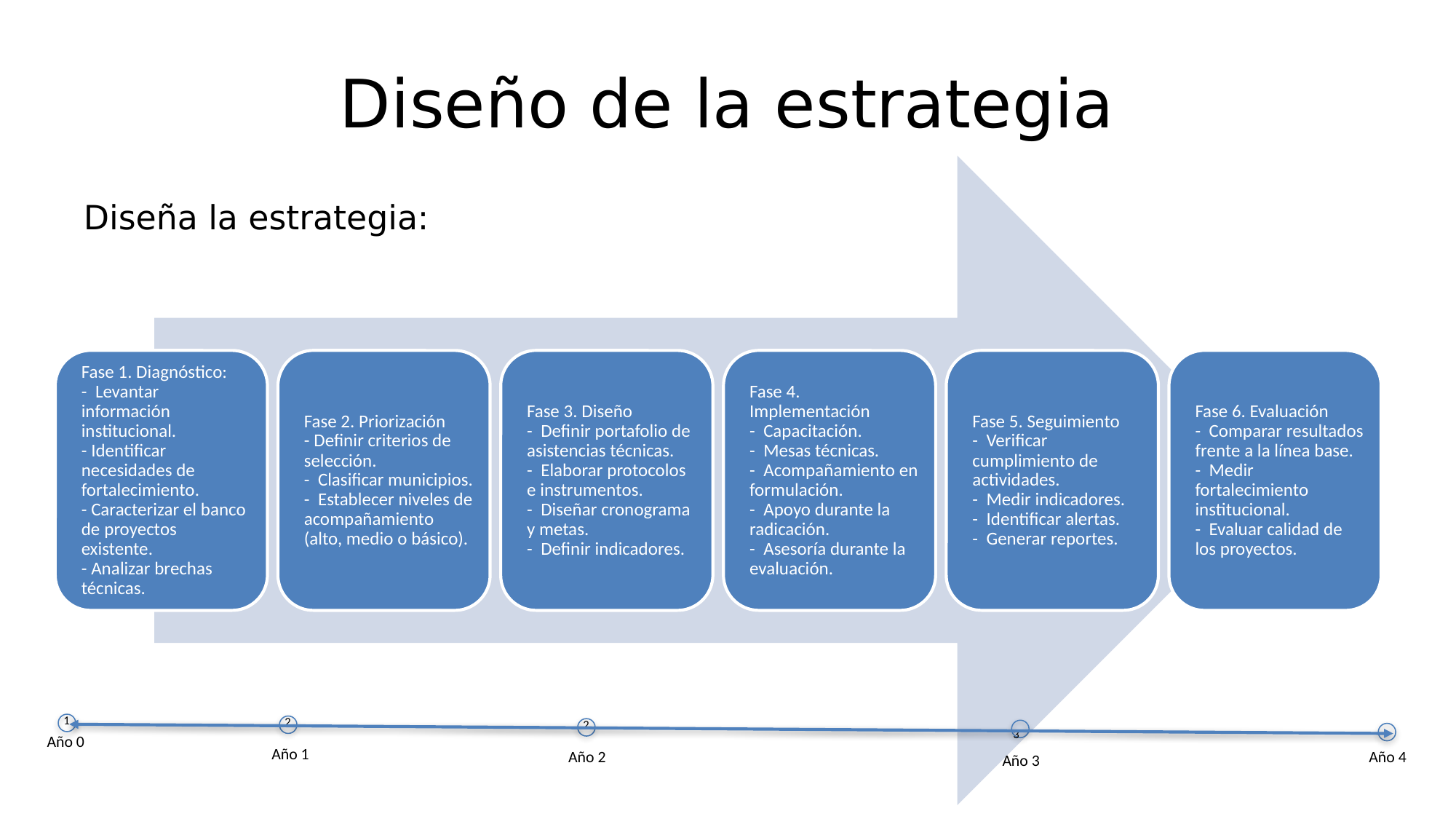

# Diseño de la estrategia
Fase 1. Diagnóstico:
-  Levantar información institucional.
- Identificar necesidades de fortalecimiento.
- Caracterizar el banco de proyectos existente.
- Analizar brechas técnicas.
Fase 2. Priorización
- Definir criterios de selección.
-  Clasificar municipios.
-  Establecer niveles de acompañamiento (alto, medio o básico).
Fase 3. Diseño
-  Definir portafolio de asistencias técnicas.
-  Elaborar protocolos e instrumentos.
-  Diseñar cronograma y metas.
-  Definir indicadores.
Fase 4. Implementación
-  Capacitación.
-  Mesas técnicas.
-  Acompañamiento en formulación.
-  Apoyo durante la radicación.
-  Asesoría durante la evaluación.
Fase 5. Seguimiento
-  Verificar cumplimiento de actividades.
-  Medir indicadores.
-  Identificar alertas.
-  Generar reportes.
Fase 6. Evaluación
-  Comparar resultados frente a la línea base.
-  Medir fortalecimiento institucional.
-  Evaluar calidad de los proyectos.
Diseña la estrategia:

1
2
2

3

 Año 0
 Año 1
 Año 2
 Año 4
 Año 3